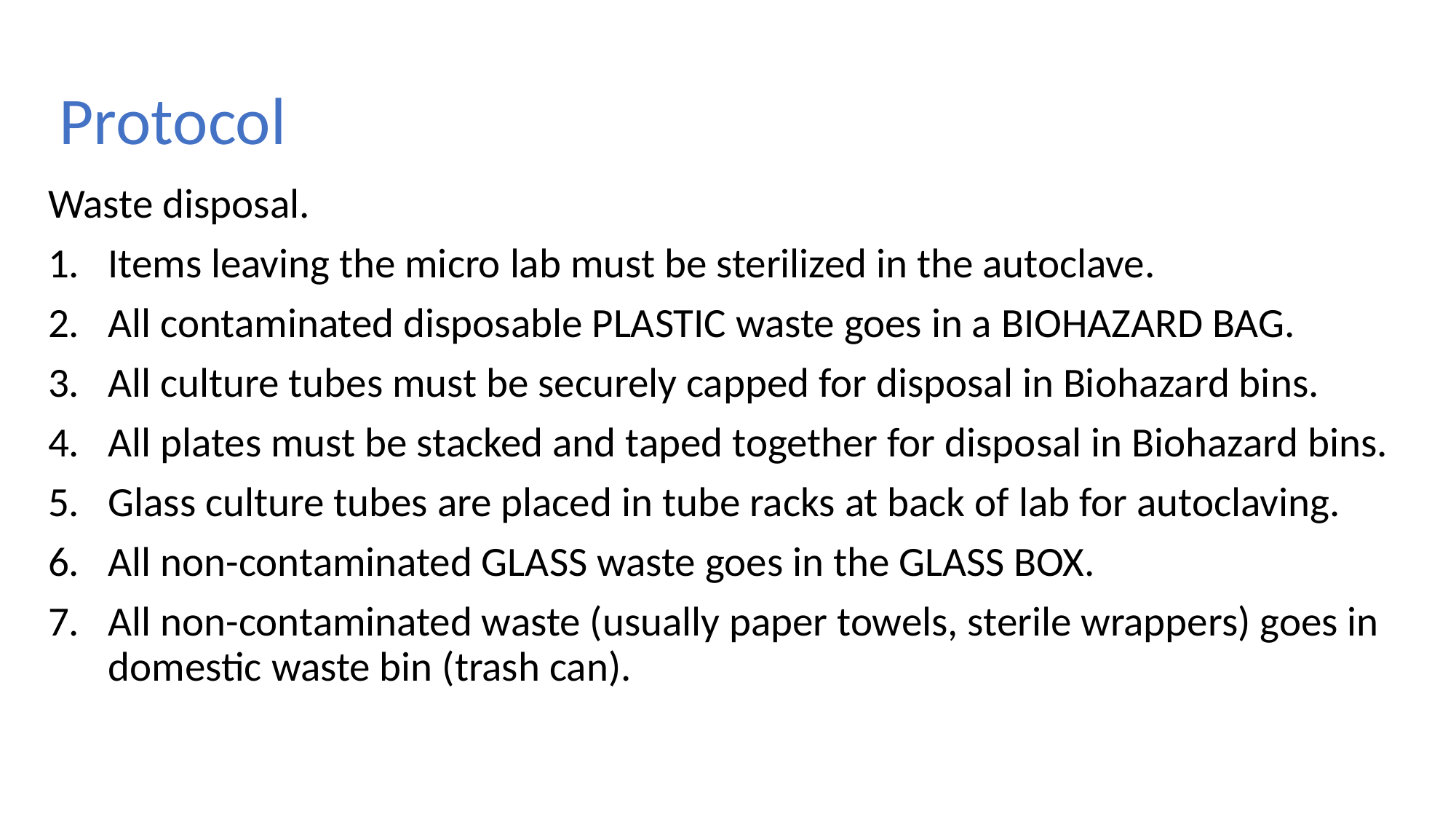

# Protocol
Waste disposal.
Items leaving the micro lab must be sterilized in the autoclave.
All contaminated disposable PLASTIC waste goes in a BIOHAZARD BAG.
All culture tubes must be securely capped for disposal in Biohazard bins.
All plates must be stacked and taped together for disposal in Biohazard bins.
Glass culture tubes are placed in tube racks at back of lab for autoclaving.
All non-contaminated GLASS waste goes in the GLASS BOX.
All non-contaminated waste (usually paper towels, sterile wrappers) goes in domestic waste bin (trash can).